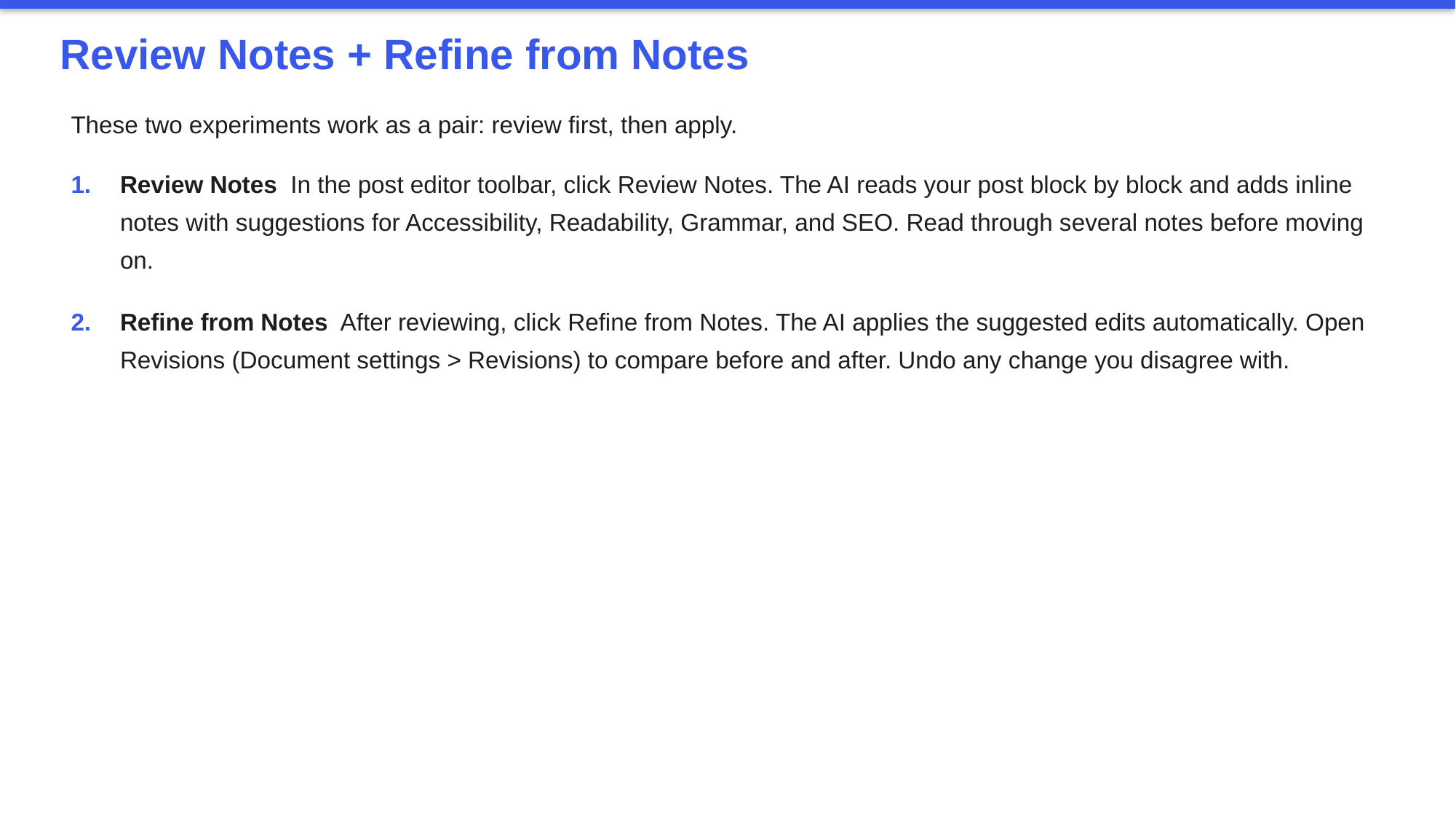

Review Notes + Refine from Notes
These two experiments work as a pair: review first, then apply.
1.	Review Notes  In the post editor toolbar, click Review Notes. The AI reads your post block by block and adds inline notes with suggestions for Accessibility, Readability, Grammar, and SEO. Read through several notes before moving on.
2.	Refine from Notes  After reviewing, click Refine from Notes. The AI applies the suggested edits automatically. Open Revisions (Document settings > Revisions) to compare before and after. Undo any change you disagree with.